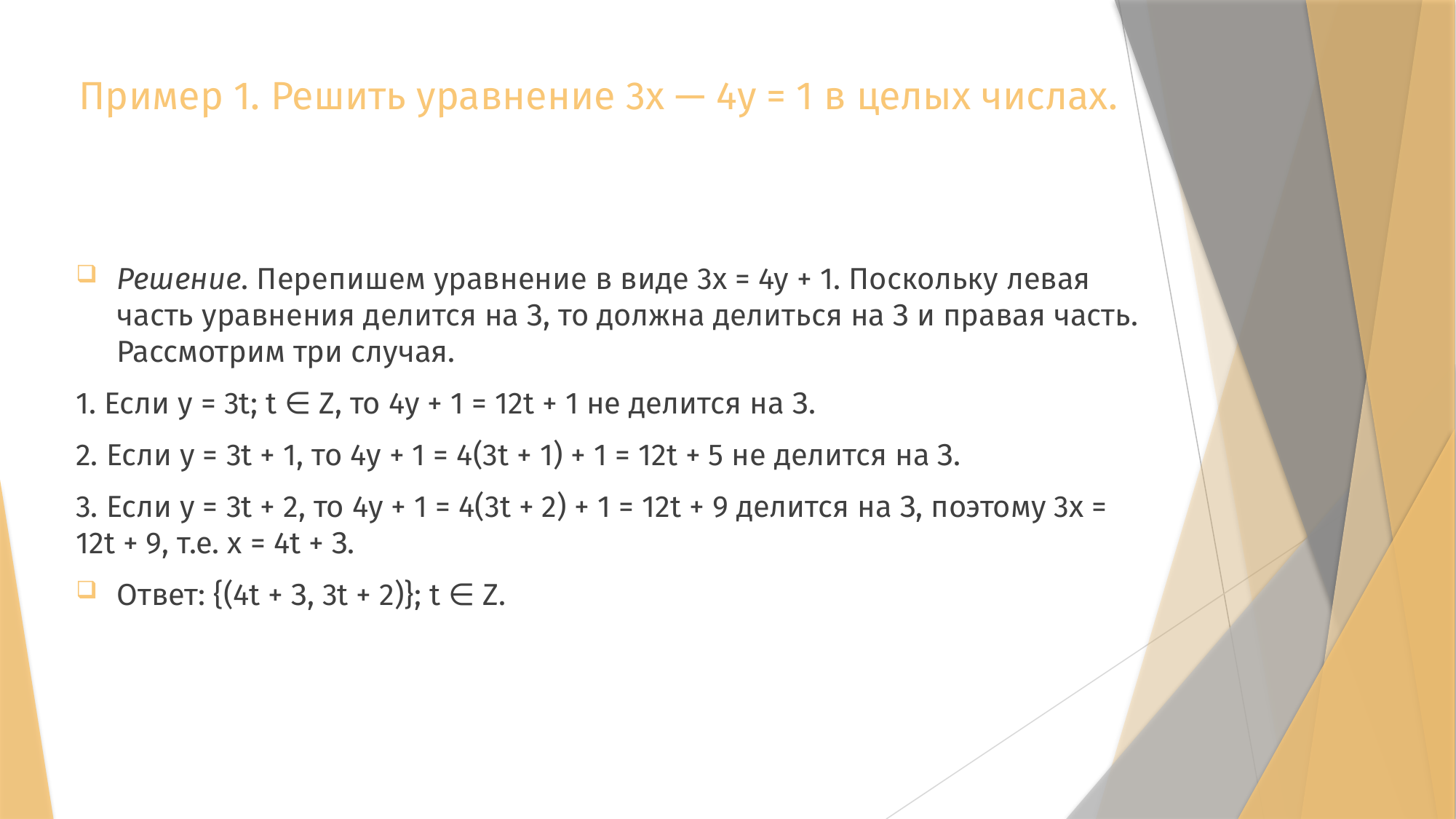

# Пример 1. Решить уравнение 3х — 4у = 1 в целых числах.
Решение. Перепишем уравнение в виде 3х = 4у + 1. Поскольку левая часть уравнения делится на З, то должна делиться на З и правая часть. Рассмотрим три случая.
1. Если у = 3t; t ∈ Z, то 4у + 1 = 12t + 1 не делится на З.
2. Если у = 3t + 1, то 4у + 1 = 4(3t + 1) + 1 = 12t + 5 не делится на З.
3. Если у = 3t + 2, то 4у + 1 = 4(3t + 2) + 1 = 12t + 9 делится на З, поэтому 3х = 12t + 9, т.е. х = 4t + З.
Ответ: {(4t + З, 3t + 2)}; t ∈ Z.